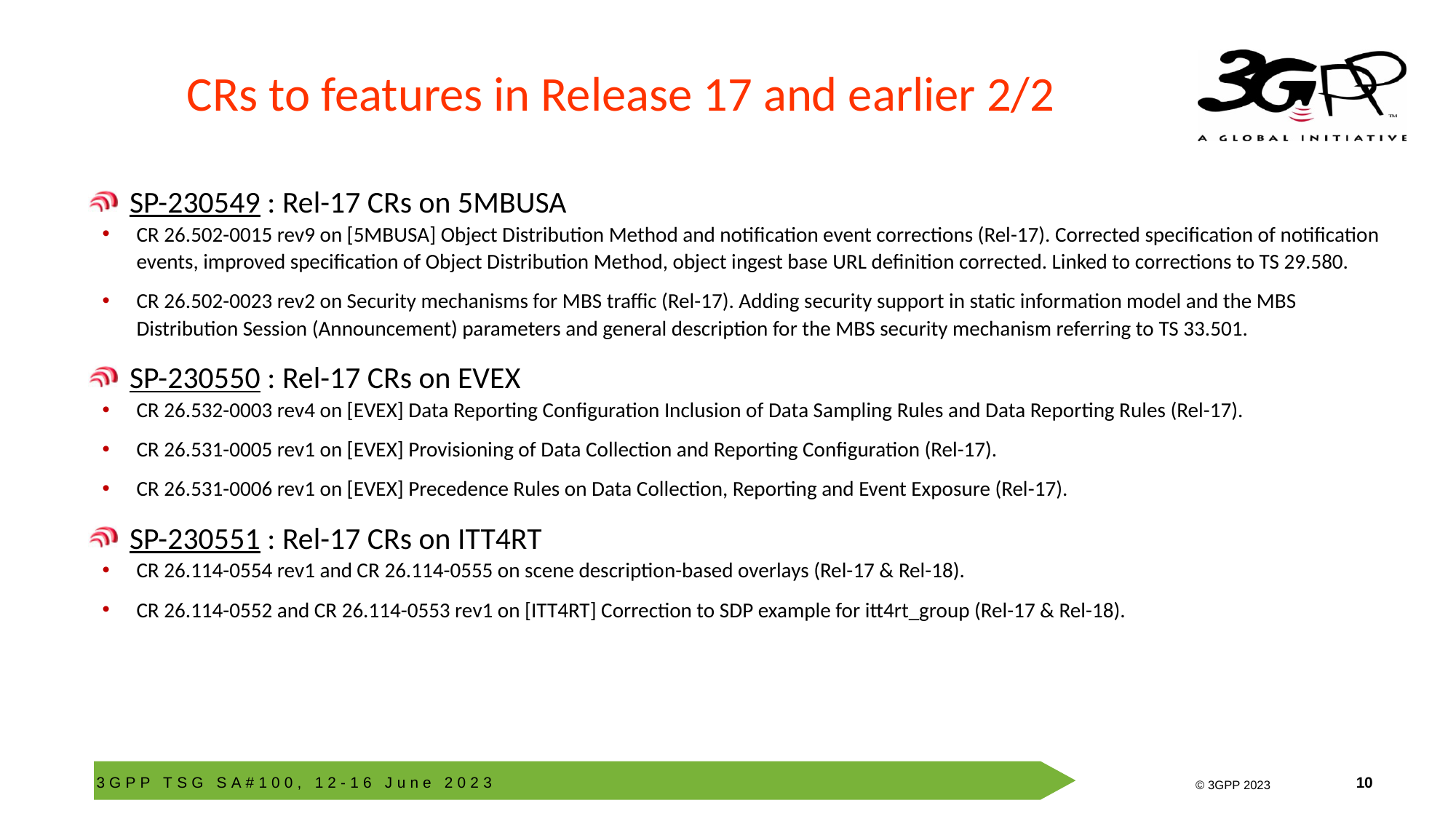

# CRs to features in Release 17 and earlier 2/2
SP-230549 : Rel-17 CRs on 5MBUSA
CR 26.502-0015 rev9 on [5MBUSA] Object Distribution Method and notification event corrections (Rel-17). Corrected specification of notification events, improved specification of Object Distribution Method, object ingest base URL definition corrected. Linked to corrections to TS 29.580.
CR 26.502-0023 rev2 on Security mechanisms for MBS traffic (Rel-17). Adding security support in static information model and the MBS Distribution Session (Announcement) parameters and general description for the MBS security mechanism referring to TS 33.501.
SP-230550 : Rel-17 CRs on EVEX
CR 26.532-0003 rev4 on [EVEX] Data Reporting Configuration Inclusion of Data Sampling Rules and Data Reporting Rules (Rel-17).
CR 26.531-0005 rev1 on [EVEX] Provisioning of Data Collection and Reporting Configuration (Rel-17).
CR 26.531-0006 rev1 on [EVEX] Precedence Rules on Data Collection, Reporting and Event Exposure (Rel-17).
SP-230551 : Rel-17 CRs on ITT4RT
CR 26.114-0554 rev1 and CR 26.114-0555 on scene description-based overlays (Rel-17 & Rel-18).
CR 26.114-0552 and CR 26.114-0553 rev1 on [ITT4RT] Correction to SDP example for itt4rt_group (Rel-17 & Rel-18).